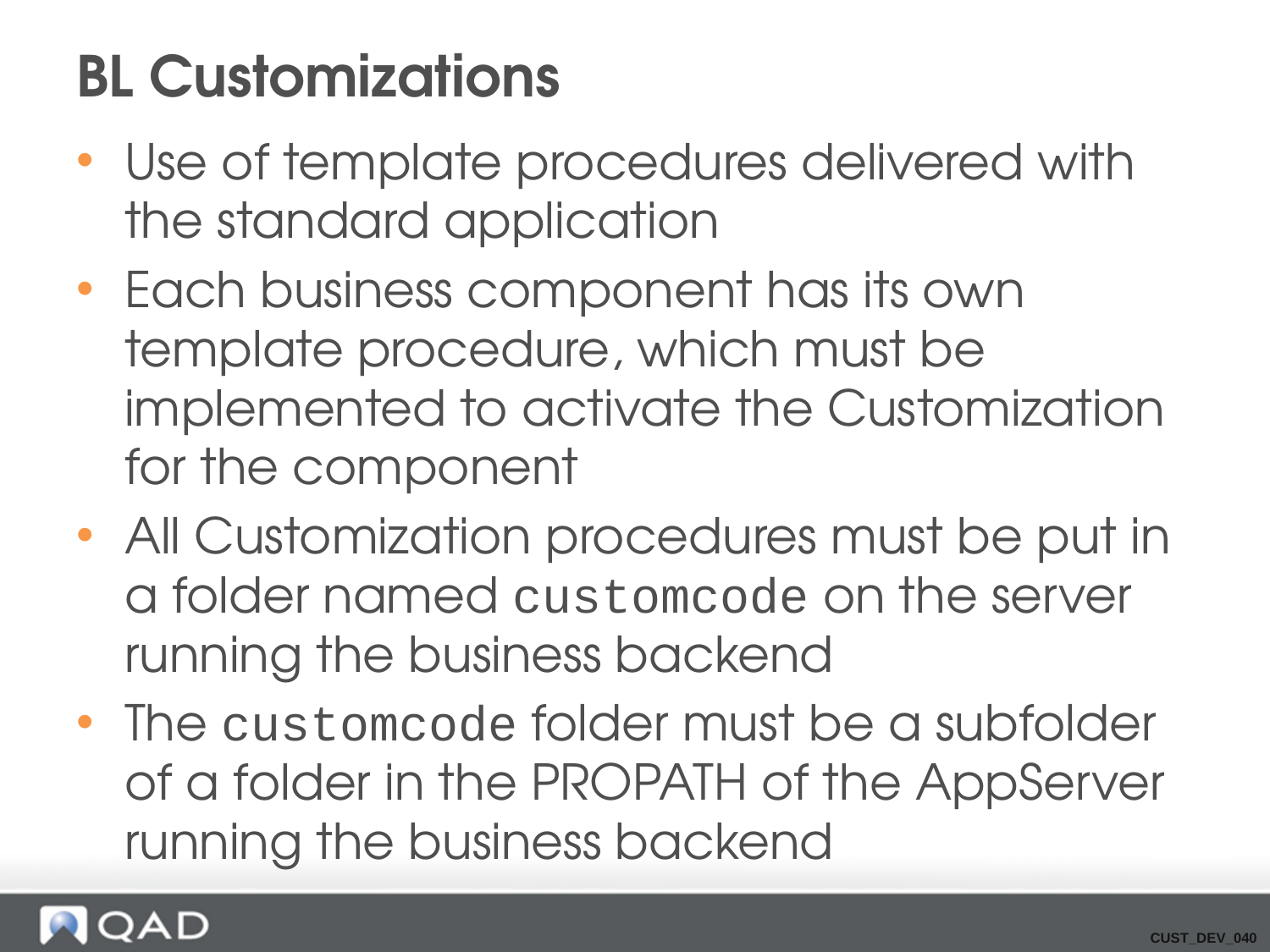

# BL Customizations
Use of template procedures delivered with the standard application
Each business component has its own template procedure, which must be implemented to activate the Customization for the component
All Customization procedures must be put in a folder named customcode on the server running the business backend
The customcode folder must be a subfolder of a folder in the PROPATH of the AppServer running the business backend
CUST_DEV_040